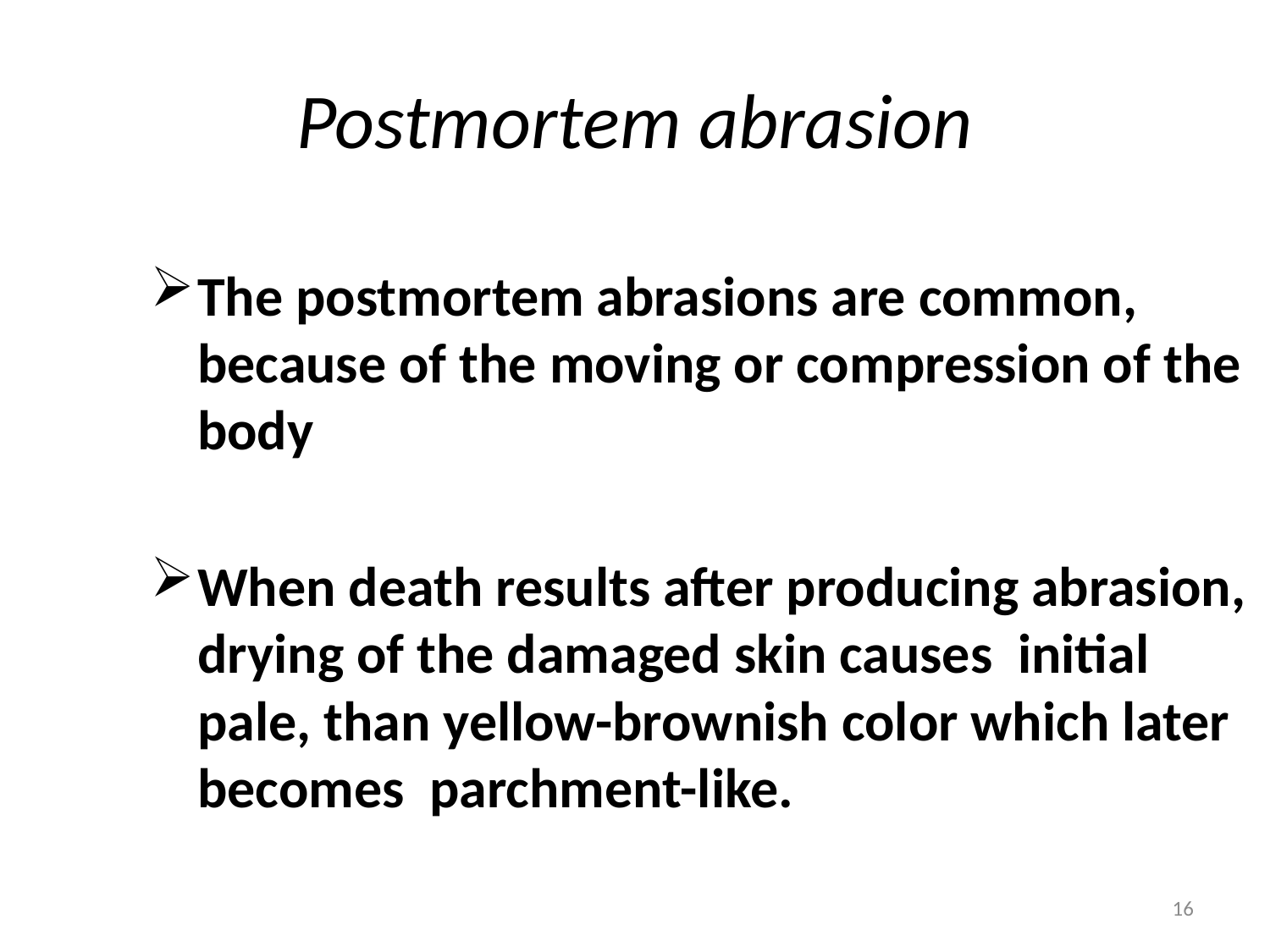

# Postmortem abrasion
The postmortem abrasions are common, because of the moving or compression of the body

When death results after producing abrasion, drying of the damaged skin causes  initial pale, than yellow-brownish color which later becomes  parchment-like.

16